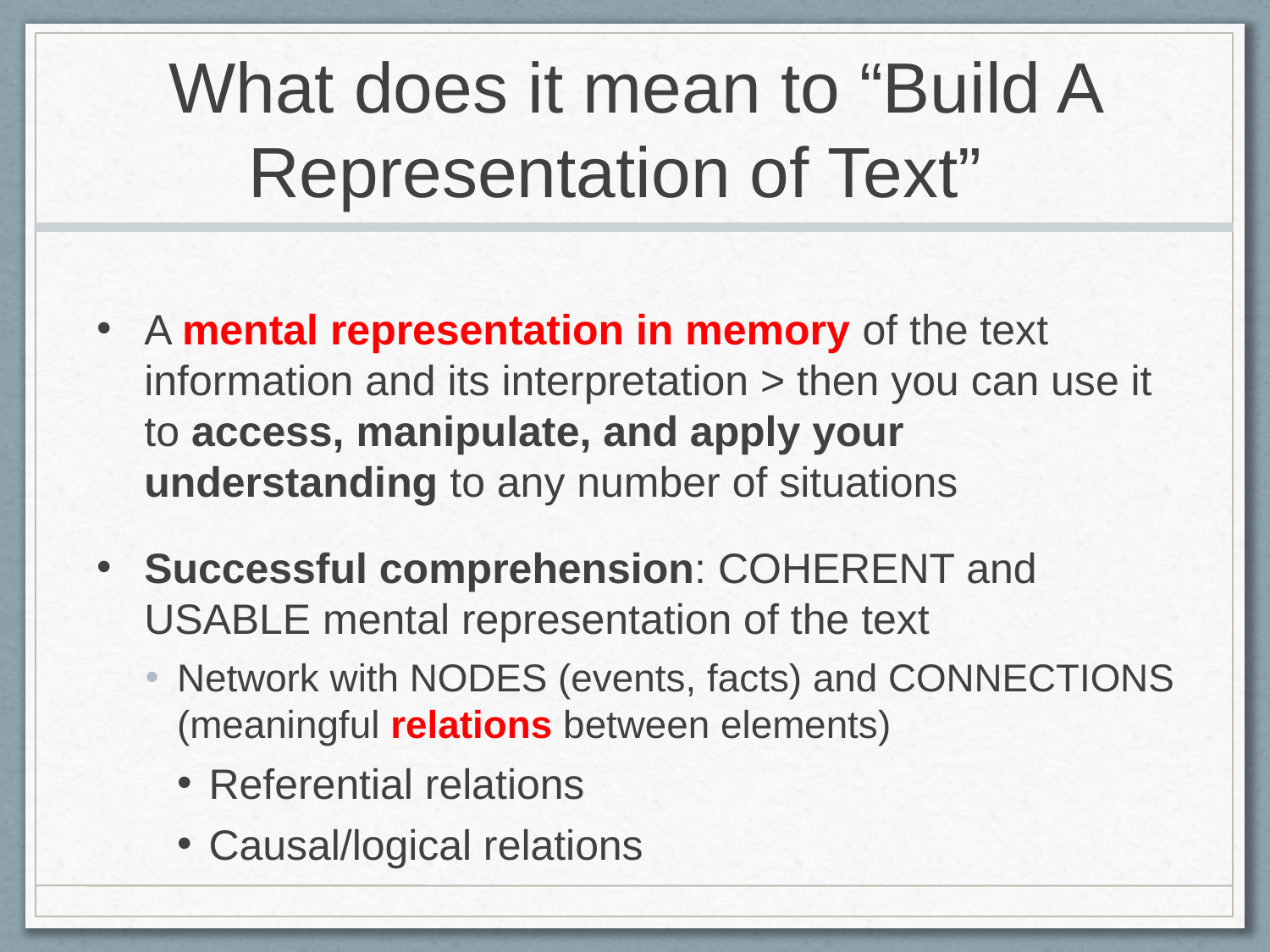

# What does it mean to “Build A Representation of Text”
A mental representation in memory of the text information and its interpretation > then you can use it to access, manipulate, and apply your understanding to any number of situations
Successful comprehension: COHERENT and USABLE mental representation of the text
Network with NODES (events, facts) and CONNECTIONS (meaningful relations between elements)
Referential relations
Causal/logical relations